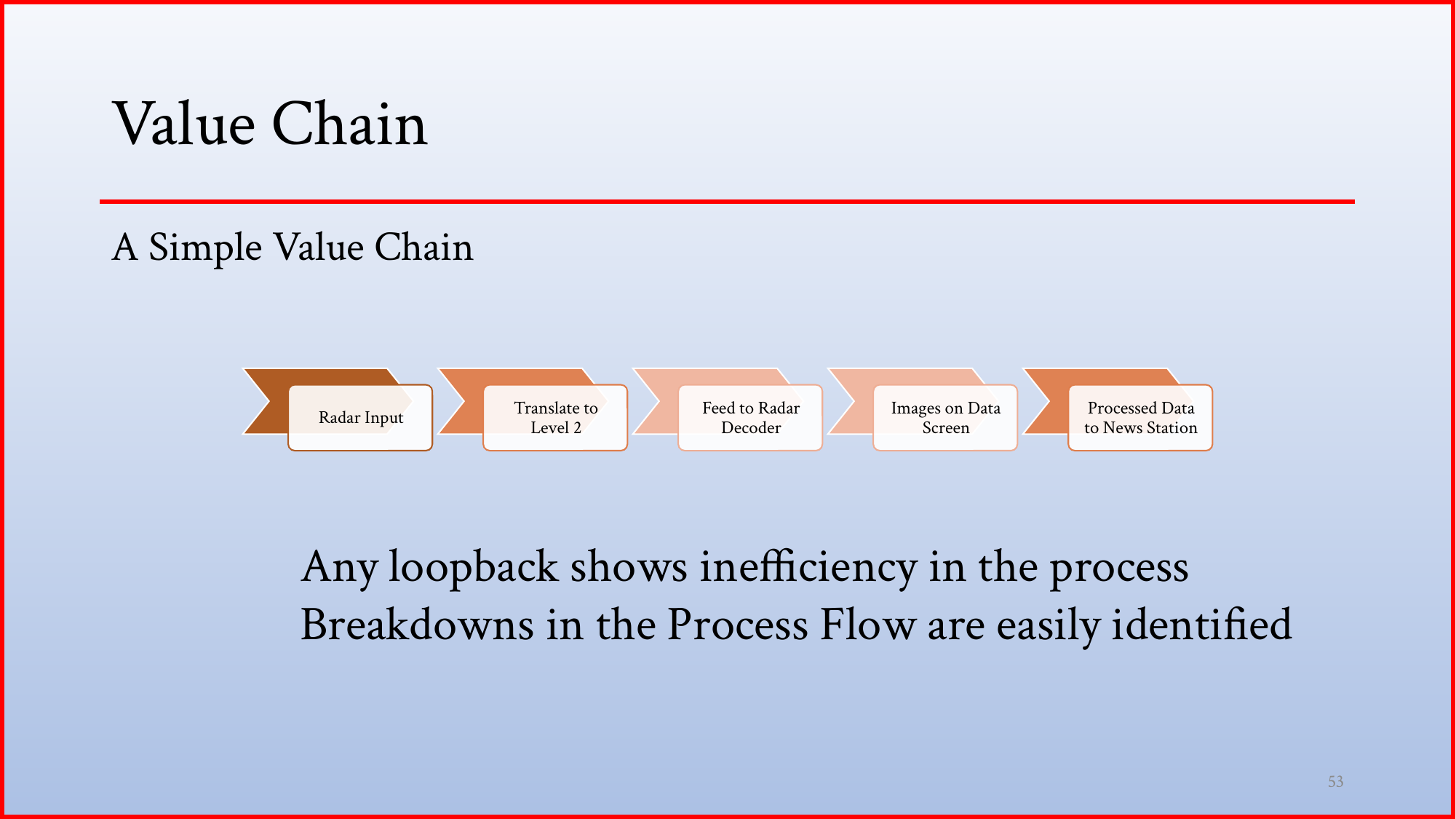

# Value Chain
Radar Input
Translate to Level 2
Feed to Radar Decoder
Images on Data Screen
Processed Data to News Station
A Simple Value Chain
Any loopback shows inefficiency in the process
Breakdowns in the Process Flow are easily identified

53